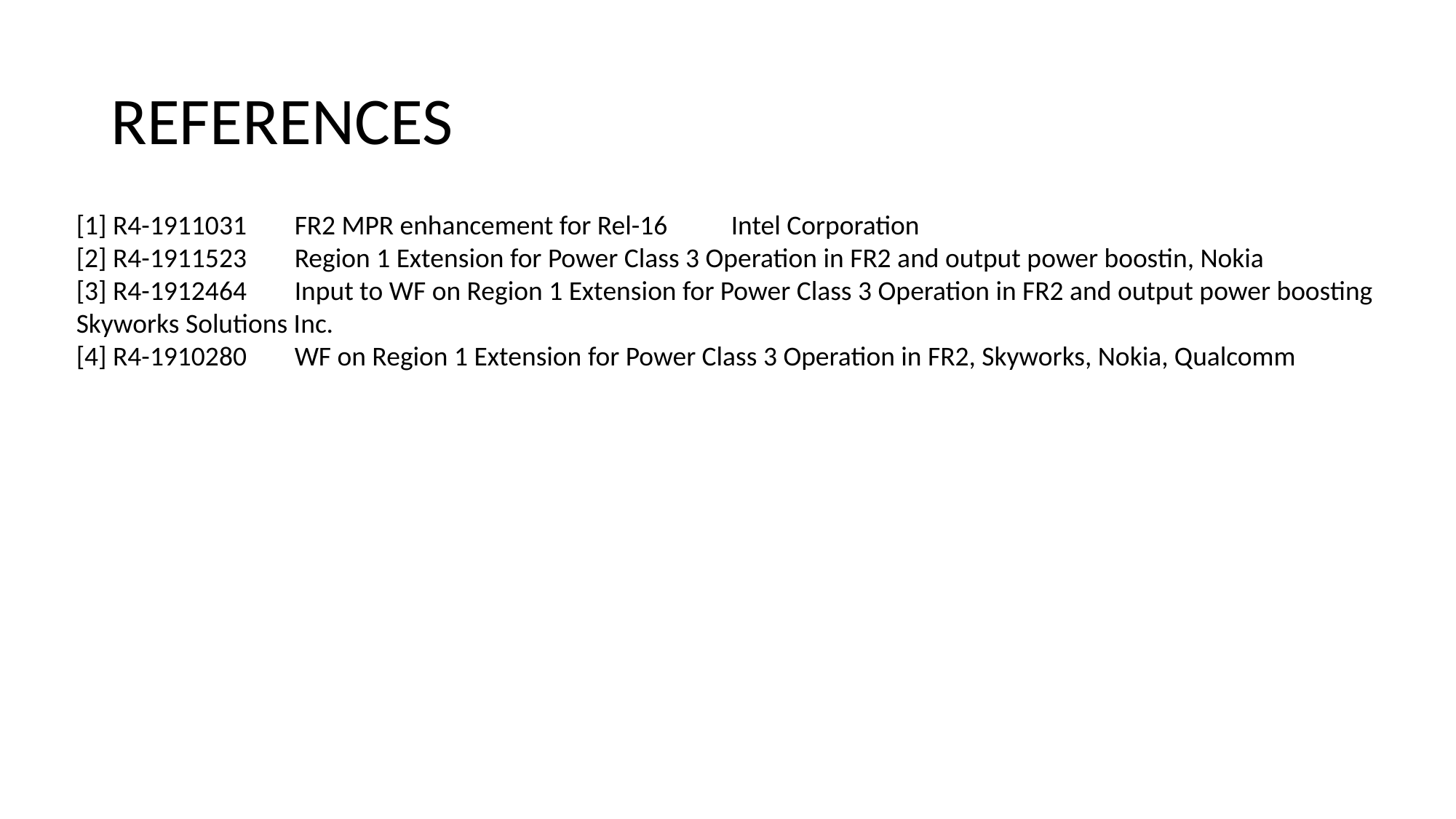

# REFERENCES
[1] R4-1911031	FR2 MPR enhancement for Rel-16	Intel Corporation
[2] R4-1911523	Region 1 Extension for Power Class 3 Operation in FR2 and output power boostin, Nokia
[3] R4-1912464	Input to WF on Region 1 Extension for Power Class 3 Operation in FR2 and output power boosting	Skyworks Solutions Inc.
[4] R4-1910280	WF on Region 1 Extension for Power Class 3 Operation in FR2, Skyworks, Nokia, Qualcomm